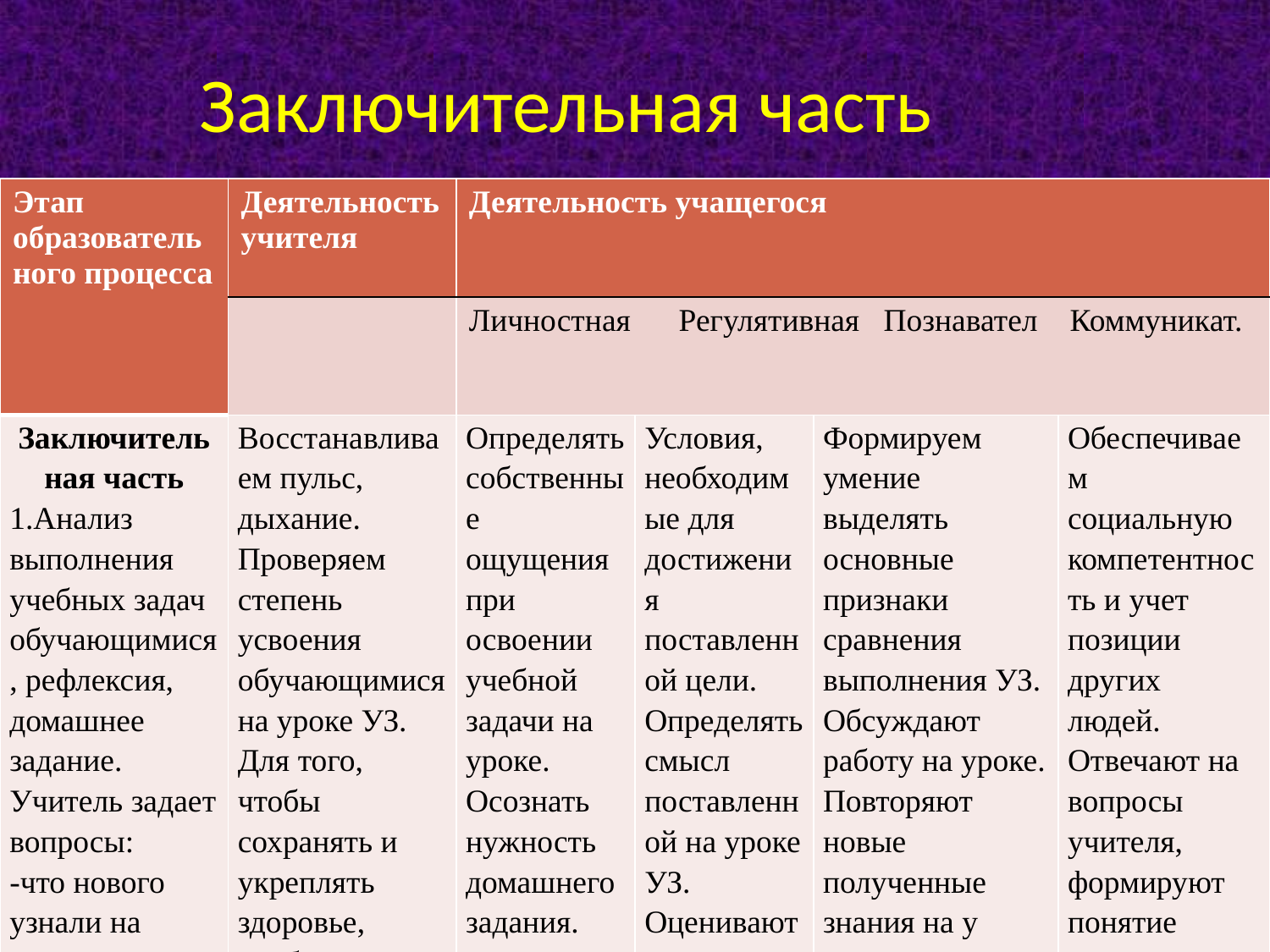

# Заключительная часть
| Этап образовательного процесса | Деятельность учителя | Деятельность учащегося |  |  |  |
| --- | --- | --- | --- | --- | --- |
|  |  | Личностная Регулятивная Познавател Коммуникат. |  |  |  |
| Заключительная часть 1.Анализ выполнения учебных задач обучающимися, рефлексия, домашнее задание. Учитель задает вопросы: -что нового узнали на уроке -как вы понимаете рациональное питание школьников. Напомнить фразу «В здоровом теле -здоровый дух». ПОМОЧЬ сделать вывод, что здоровье тела зависит и от питания, а здоровье духа – от здоровья тела (человек – есть то, что он ест). -какие упражнения вы выполняли сегодня на уроке -оцените свою работу на уроке. Строевые элементы. Домашнее задание: составить памятку для детей и родителей «Меню моей семьи» | Восстанавливаем пульс, дыхание. Проверяем степень усвоения обучающимися на уроке УЗ. Для того, чтобы сохранять и укреплять здоровье, необходимо знать, как работает организм. Важно соблюдать правила питания, тогда пищеварительная система организма будет работать хорошо. Ставим УЗ на дом. | Определять собственные ощущения при освоении учебной задачи на уроке. Осознать нужность домашнего задания. | Условия, необходимые для достижения поставленной цели. Определять смысл поставленной на уроке УЗ. Оценивают свою работу на уроке, прослушивают оценку учителя | Формируем умение выделять основные признаки сравнения выполнения УЗ. Обсуждают работу на уроке. Повторяют новые полученные знания на у роке. Оценивают свою деятельность. | Обеспечиваем социальную компетентность и учет позиции других людей. Отвечают на вопросы учителя, формируют понятие «Рациональное питание школьников». Слушают одноклассников, активно участвуют в решении коммуникативной задачи, выражают свое мнение об итогах работы на уроке. |